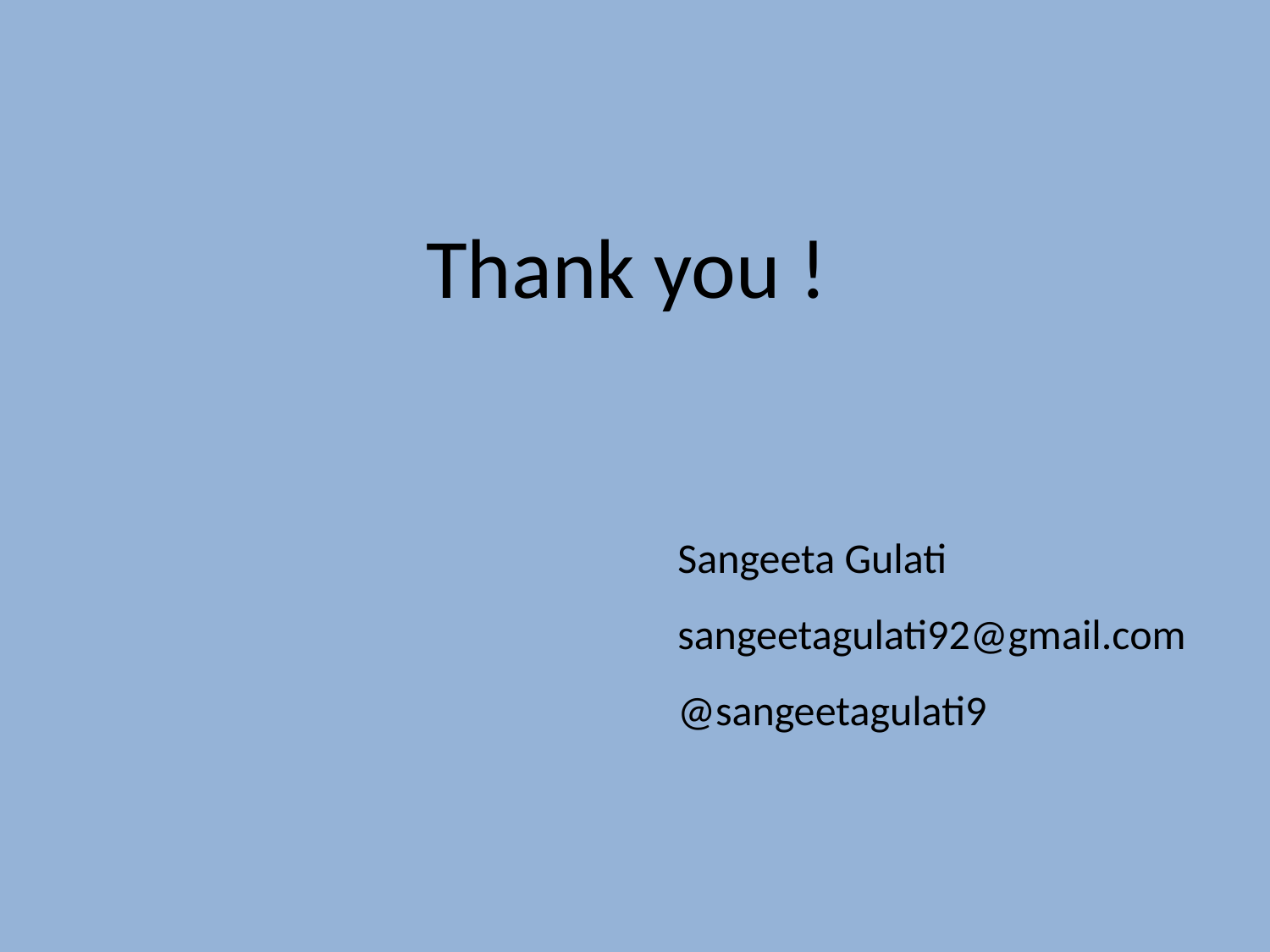

Thank you !
Sangeeta Gulati
sangeetagulati92@gmail.com
@sangeetagulati9